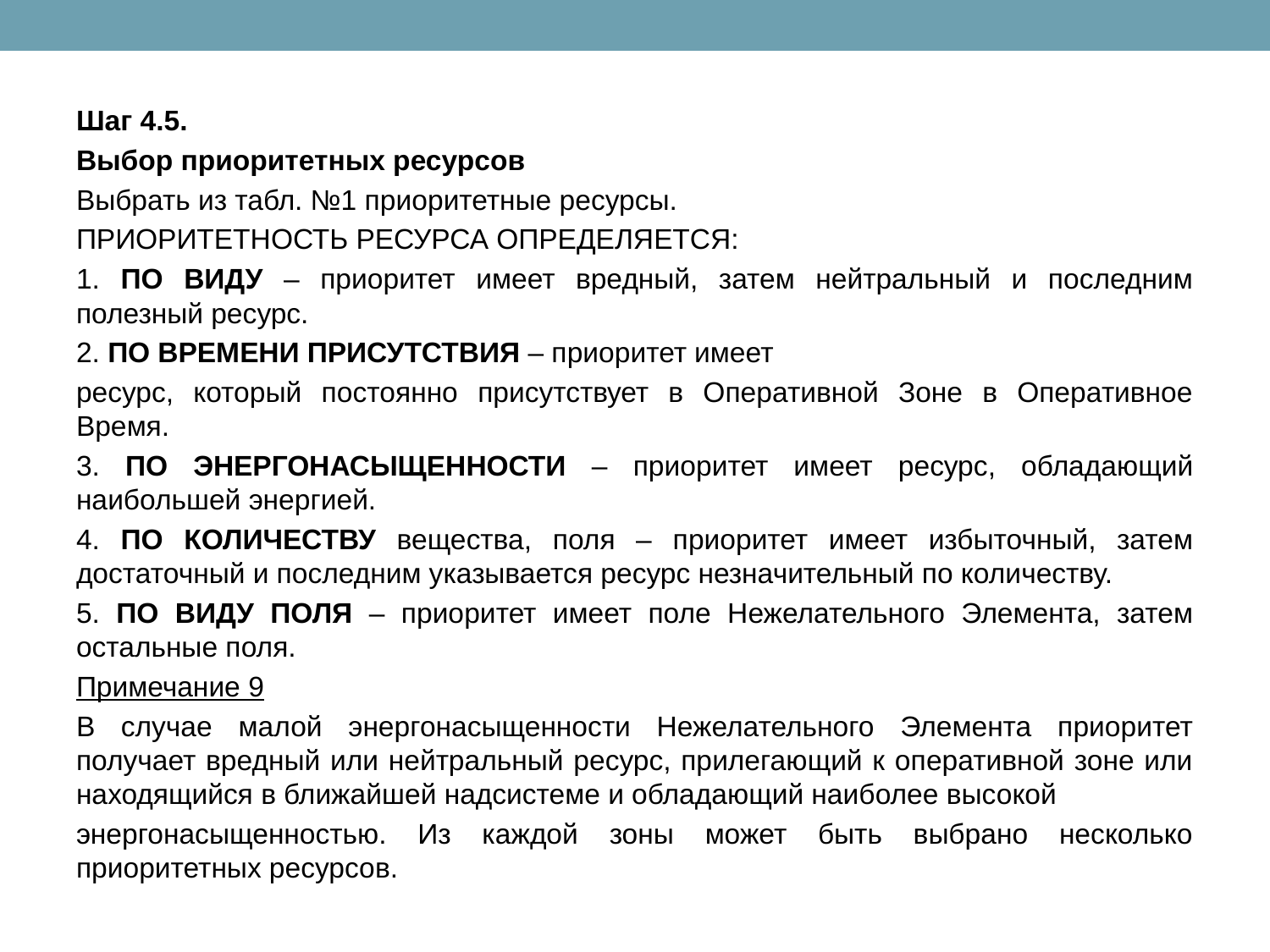

Шаг 4.5.
Выбор приоритетных ресурсов
Выбрать из табл. №1 приоритетные ресурсы.
ПРИОРИТЕТНОСТЬ РЕСУРСА ОПРЕДЕЛЯЕТСЯ:
1. ПО ВИДУ – приоритет имеет вредный, затем нейтральный и последним полезный ресурс.
2. ПО ВРЕМЕНИ ПРИСУТСТВИЯ – приоритет имеет
ресурс, который постоянно присутствует в Оперативной Зоне в Оперативное Время.
3. ПО ЭНЕРГОНАСЫЩЕННОСТИ – приоритет имеет ресурс, обладающий наибольшей энергией.
4. ПО КОЛИЧЕСТВУ вещества, поля – приоритет имеет избыточный, затем достаточный и последним указывается ресурс незначительный по количеству.
5. ПО ВИДУ ПОЛЯ – приоритет имеет поле Нежелательного Элемента, затем остальные поля.
Примечание 9
В случае малой энергонасыщенности Нежелательного Элемента приоритет получает вредный или нейтральный ресурс, прилегающий к оперативной зоне или находящийся в ближайшей надсистеме и обладающий наиболее высокой
энергонасыщенностью. Из каждой зоны может быть выбрано несколько приоритетных ресурсов.